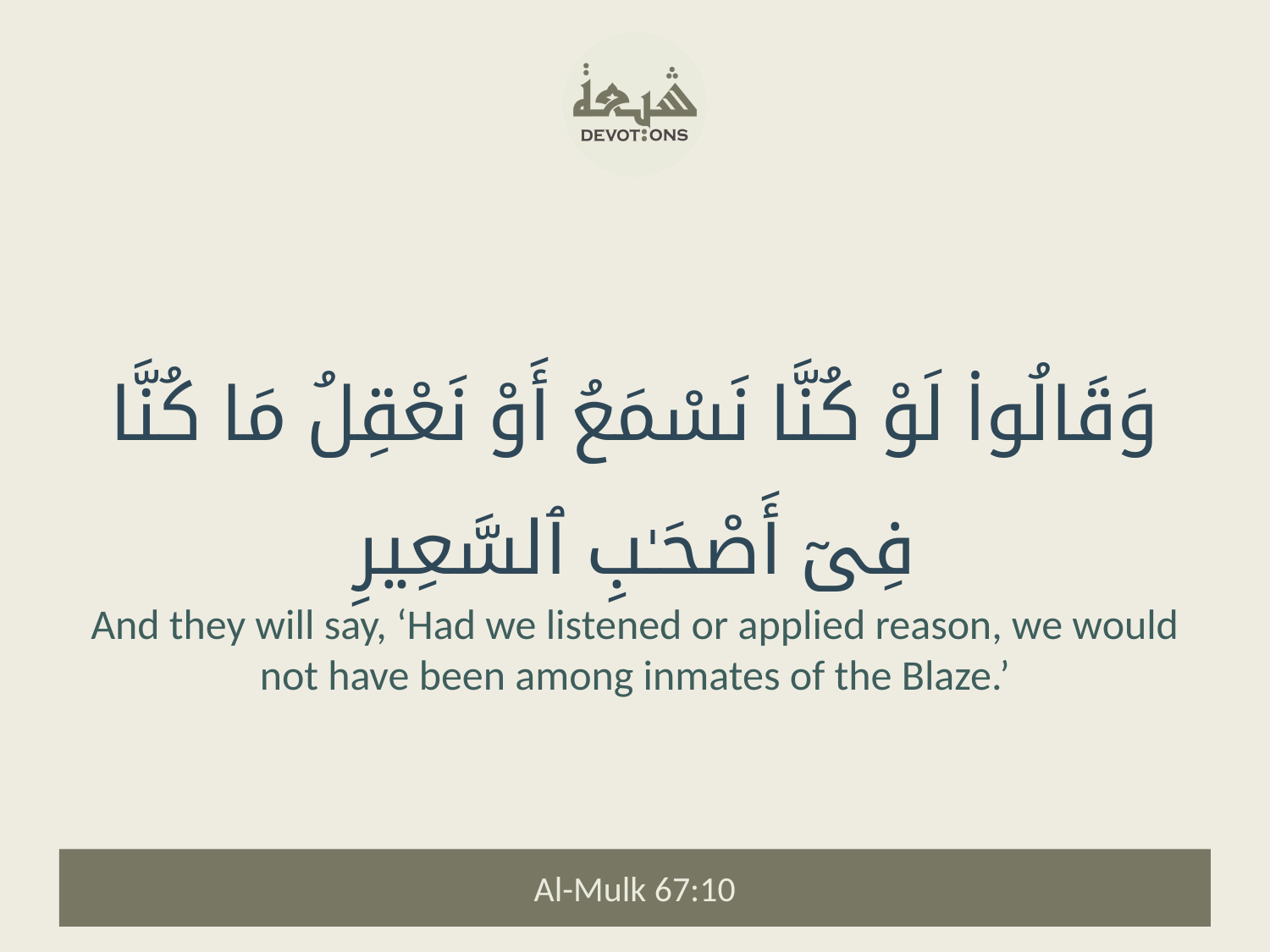

وَقَالُوا۟ لَوْ كُنَّا نَسْمَعُ أَوْ نَعْقِلُ مَا كُنَّا فِىٓ أَصْحَـٰبِ ٱلسَّعِيرِ
And they will say, ‘Had we listened or applied reason, we would not have been among inmates of the Blaze.’
Al-Mulk 67:10